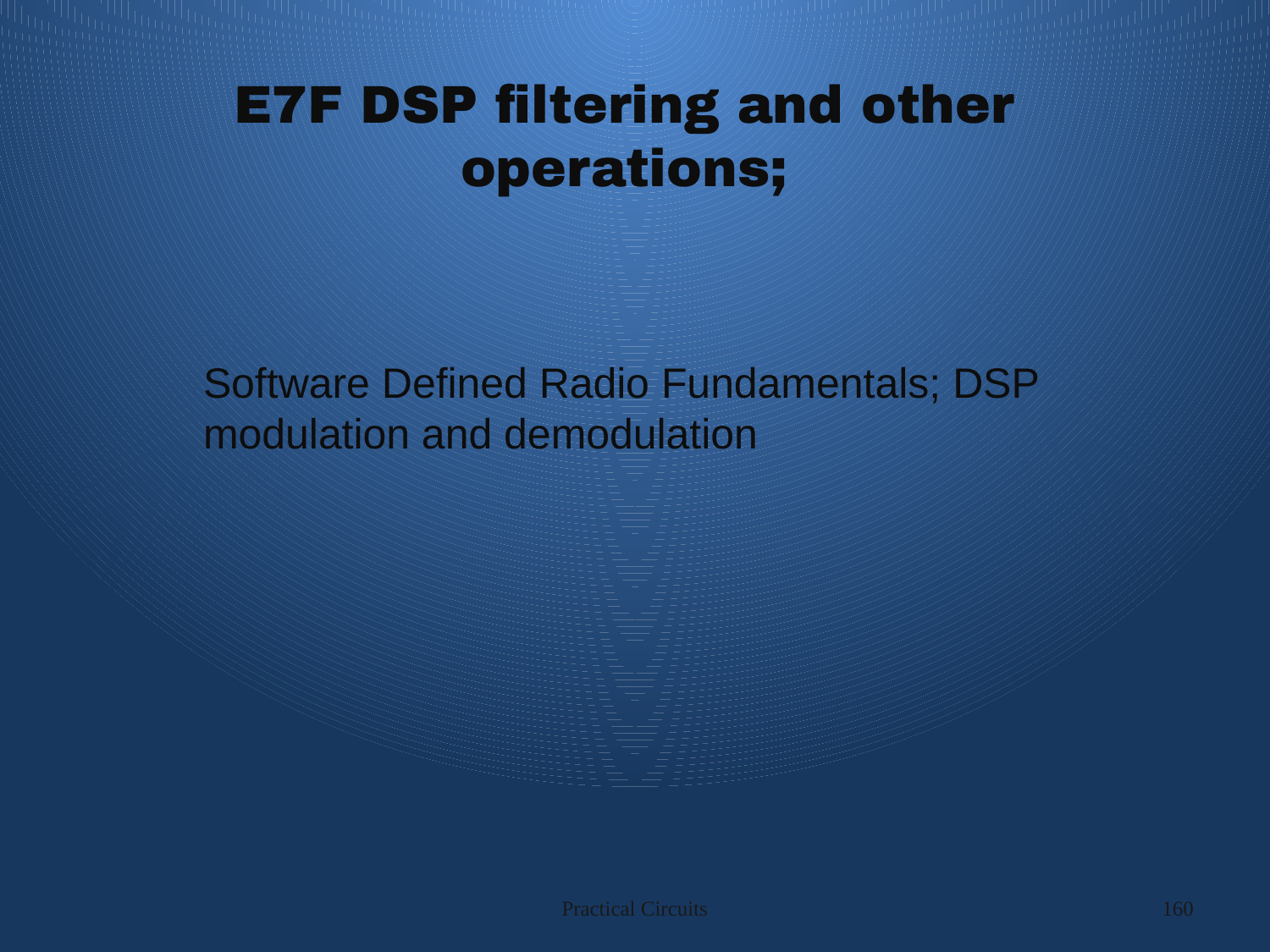

# E7F DSP filtering and other operations;
Software Defined Radio Fundamentals; DSP modulation and demodulation
Practical Circuits
160